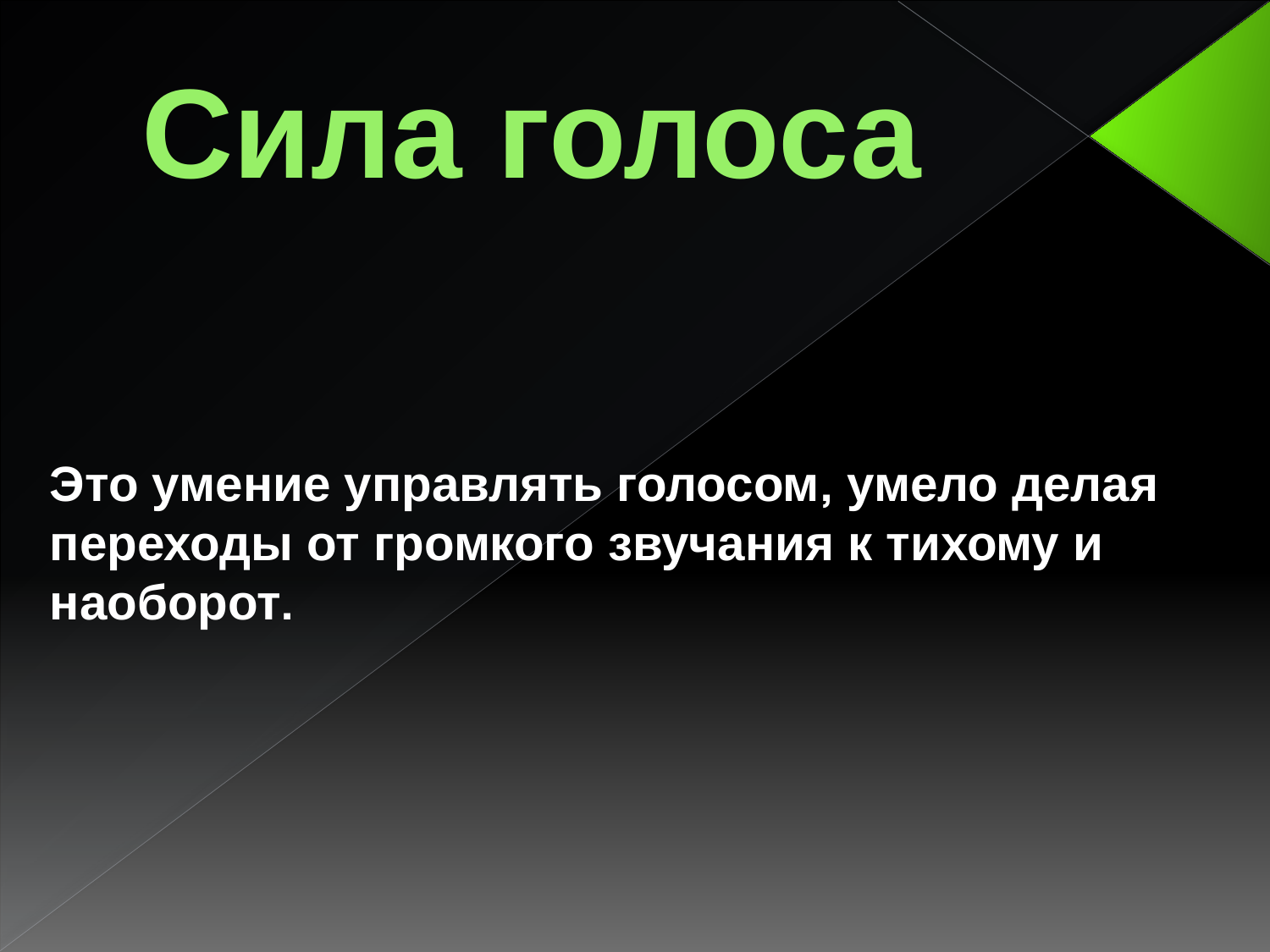

# Сила голоса
Это умение управлять голосом, умело делая переходы от громкого звучания к тихому и наоборот.